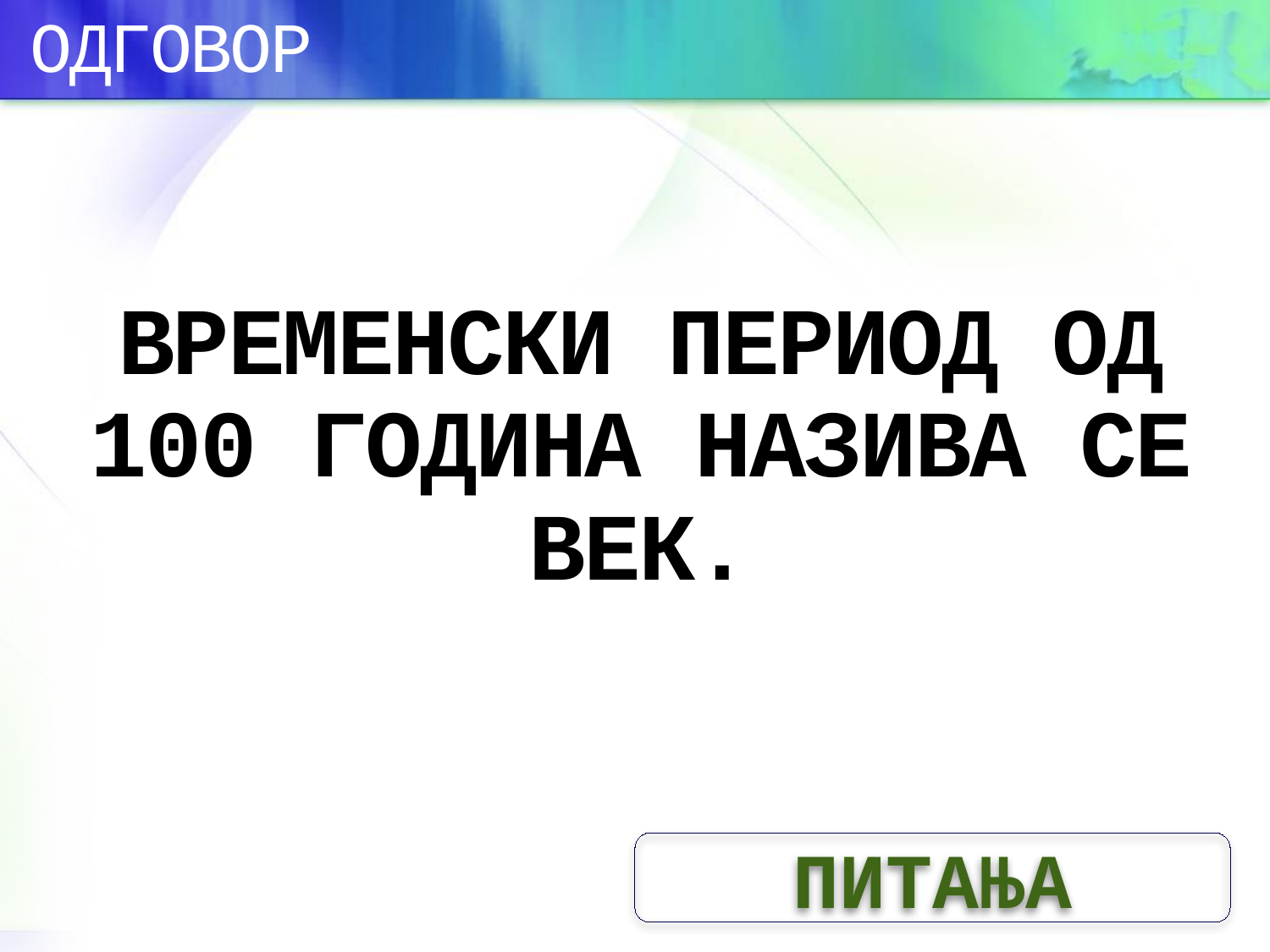

ОДГОВОР
# ВРЕМЕНСКИ ПЕРИОД ОД 100 ГОДИНА НАЗИВА СЕ ВЕК.
ПИТАЊА